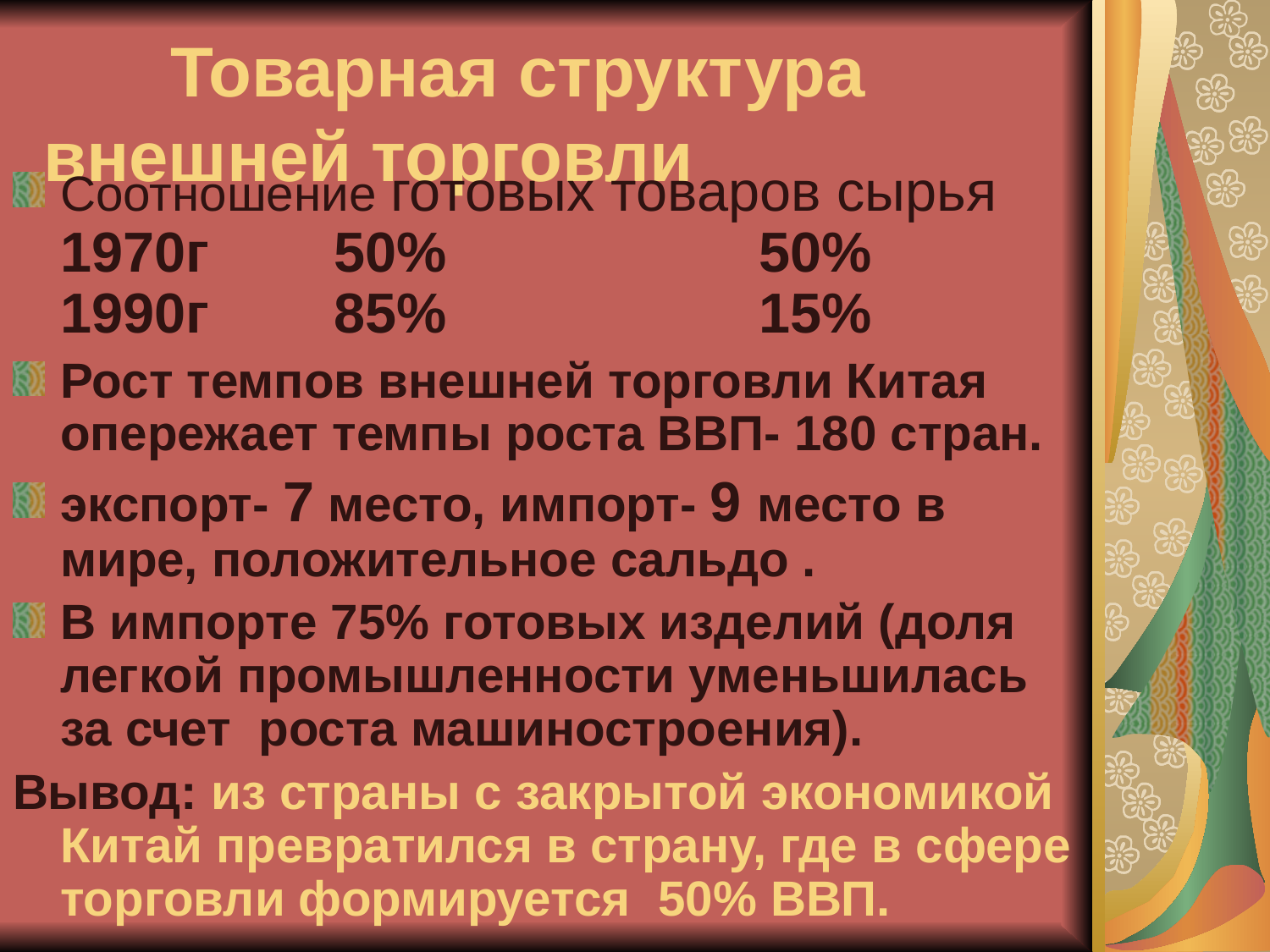

# Товарная структура 	внешней торговли
Соотношение готовых товаров сырья     	1970г        50%                    50%           	1990г        85%                    15%
Рост темпов внешней торговли Китая опережает темпы роста ВВП- 180 стран.
экспорт- 7 место, импорт- 9 место в мире, положительное сальдо .
В импорте 75% готовых изделий (доля легкой промышленности уменьшилась за счет  роста машиностроения).
Вывод: из страны с закрытой экономикой Китай превратился в страну, где в сфере торговли формируется  50% ВВП.